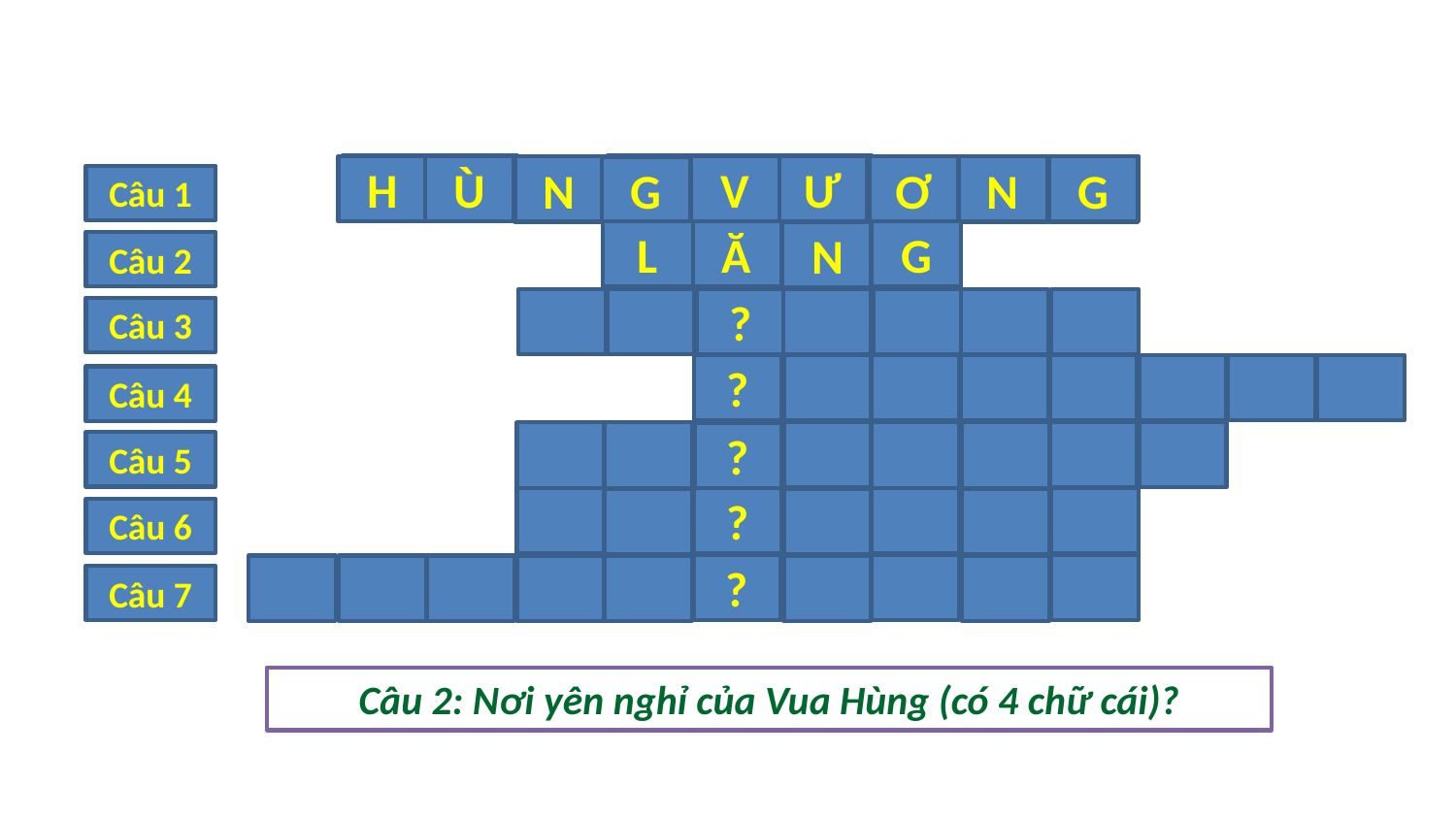

?

H
Ù
V
Ư
N
Ơ
N
G
G

Câu 1
Câu 2
Câu 3
Câu 4
Câu 5
Câu 6
Câu 7

?

?

?

?

?

?

G
L
Ă
N
Câu 2: Nơi yên nghỉ của Vua Hùng (có 4 chữ cái)?